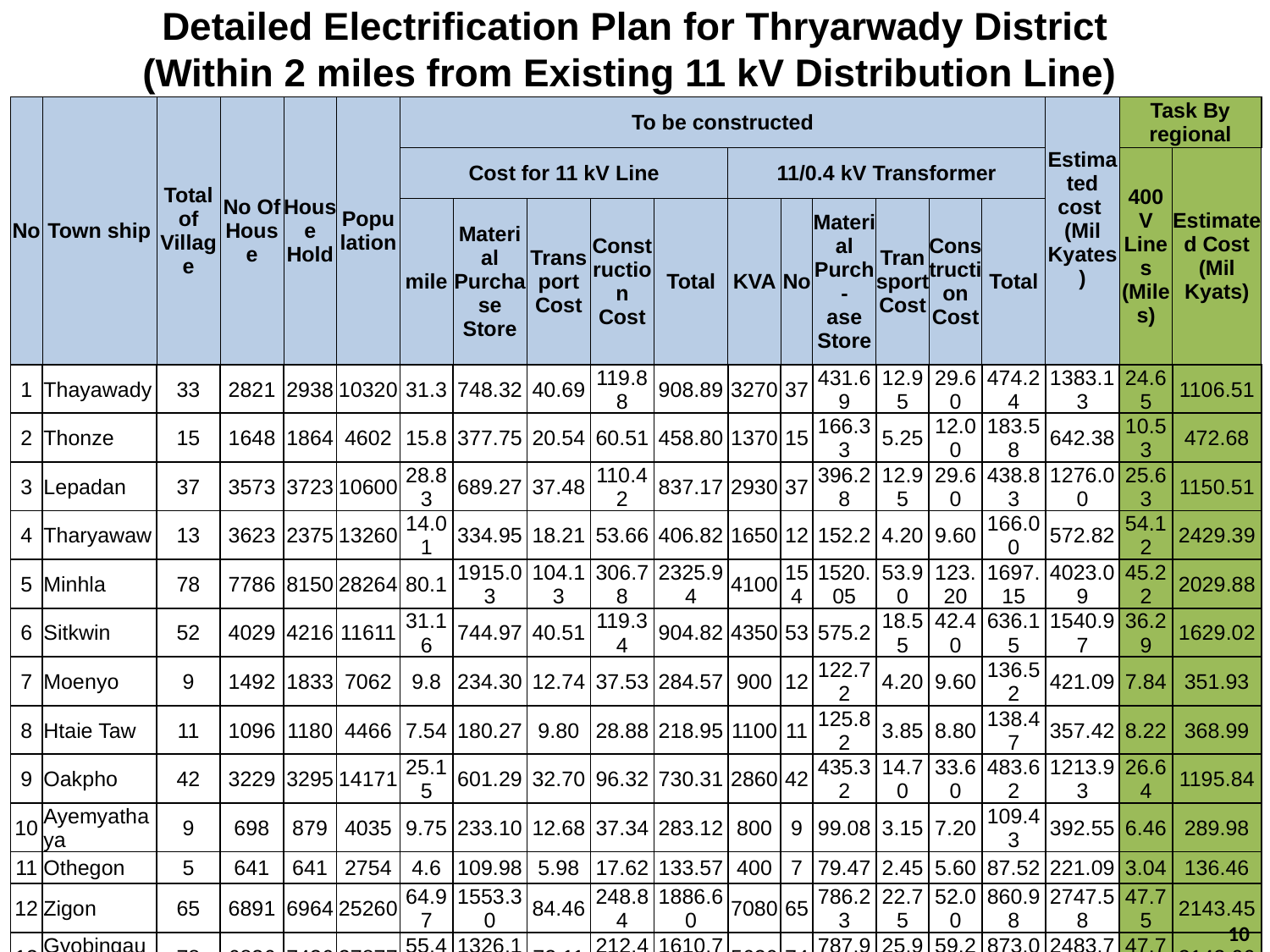

Detailed Electrification Plan for Thryarwady District
(Within 2 miles from Existing 11 kV Distribution Line)
| No | Town ship | Total of Village | No Of House | House Hold | Popu lation | To be constructed |  |  |  |  |  |  |  |  |  |  | Estimated cost (Mil Kyates) | Task By regional |  |
| --- | --- | --- | --- | --- | --- | --- | --- | --- | --- | --- | --- | --- | --- | --- | --- | --- | --- | --- | --- |
|  |  |  |  |  |  | Cost for 11 kV Line |  |  |  |  | 11/0.4 kV Transformer |  |  |  |  |  |  | 400 V Lines (Miles) | Estimated Cost (Mil Kyats) |
|  |  |  |  |  |  | mile | Material Purchase Store | Transport Cost | Construction Cost | Total | KVA | No | Material Purch- ase Store | Transport Cost | Construction Cost | Total |  |  |  |
| 1 | Thayawady | 33 | 2821 | 2938 | 10320 | 31.3 | 748.32 | 40.69 | 119.88 | 908.89 | 3270 | 37 | 431.69 | 12.95 | 29.60 | 474.24 | 1383.13 | 24.65 | 1106.51 |
| 2 | Thonze | 15 | 1648 | 1864 | 4602 | 15.8 | 377.75 | 20.54 | 60.51 | 458.80 | 1370 | 15 | 166.33 | 5.25 | 12.00 | 183.58 | 642.38 | 10.53 | 472.68 |
| 3 | Lepadan | 37 | 3573 | 3723 | 10600 | 28.83 | 689.27 | 37.48 | 110.42 | 837.17 | 2930 | 37 | 396.28 | 12.95 | 29.60 | 438.83 | 1276.00 | 25.63 | 1150.51 |
| 4 | Tharyawaw | 13 | 3623 | 2375 | 13260 | 14.01 | 334.95 | 18.21 | 53.66 | 406.82 | 1650 | 12 | 152.2 | 4.20 | 9.60 | 166.00 | 572.82 | 54.12 | 2429.39 |
| 5 | Minhla | 78 | 7786 | 8150 | 28264 | 80.1 | 1915.03 | 104.13 | 306.78 | 2325.94 | 4100 | 154 | 1520.05 | 53.90 | 123.20 | 1697.15 | 4023.09 | 45.22 | 2029.88 |
| 6 | Sitkwin | 52 | 4029 | 4216 | 11611 | 31.16 | 744.97 | 40.51 | 119.34 | 904.82 | 4350 | 53 | 575.2 | 18.55 | 42.40 | 636.15 | 1540.97 | 36.29 | 1629.02 |
| 7 | Moenyo | 9 | 1492 | 1833 | 7062 | 9.8 | 234.30 | 12.74 | 37.53 | 284.57 | 900 | 12 | 122.72 | 4.20 | 9.60 | 136.52 | 421.09 | 7.84 | 351.93 |
| 8 | Htaie Taw | 11 | 1096 | 1180 | 4466 | 7.54 | 180.27 | 9.80 | 28.88 | 218.95 | 1100 | 11 | 125.82 | 3.85 | 8.80 | 138.47 | 357.42 | 8.22 | 368.99 |
| 9 | Oakpho | 42 | 3229 | 3295 | 14171 | 25.15 | 601.29 | 32.70 | 96.32 | 730.31 | 2860 | 42 | 435.32 | 14.70 | 33.60 | 483.62 | 1213.93 | 26.64 | 1195.84 |
| 10 | Ayemyathaya | 9 | 698 | 879 | 4035 | 9.75 | 233.10 | 12.68 | 37.34 | 283.12 | 800 | 9 | 99.08 | 3.15 | 7.20 | 109.43 | 392.55 | 6.46 | 289.98 |
| 11 | Othegon | 5 | 641 | 641 | 2754 | 4.6 | 109.98 | 5.98 | 17.62 | 133.57 | 400 | 7 | 79.47 | 2.45 | 5.60 | 87.52 | 221.09 | 3.04 | 136.46 |
| 12 | Zigon | 65 | 6891 | 6964 | 25260 | 64.97 | 1553.30 | 84.46 | 248.84 | 1886.60 | 7080 | 65 | 786.23 | 22.75 | 52.00 | 860.98 | 2747.58 | 47.75 | 2143.45 |
| 13 | Gyobingauk | 78 | 6836 | 7436 | 27877 | 55.47 | 1326.18 | 72.11 | 212.45 | 1610.74 | 5620 | 74 | 787.94 | 25.90 | 59.20 | 873.04 | 2483.78 | 47.74 | 2143.00 |
| 14 | Nattlin | 36 | 2932 | 2970 | 10758 | 26.78 | 640.26 | 34.81 | 102.57 | 777.64 | 3320 | 36 | 403.83 | 12.60 | 28.80 | 445.23 | 1222.87 | 25.36 | 1138.39 |
| 15 | Tarpon | 30 | 2690 | 2765 | 10704 | 17.95 | 429.15 | 23.34 | 68.75 | 521.23 | 2620 | 30 | 335.73 | 10.50 | 24.00 | 370.23 | 891.46 | 20.32 | 912.14 |
| Total |  | 513 | 49985 | 51229 | 185744 | 423.21 | 10118.10 | 550.17 | 1620.89 | 12289.17 | 42370 | 594 | 6417.89 | 207.90 | 475.20 | 7100.99 | 19390.16 | 389.81 | 17498.18 |
10